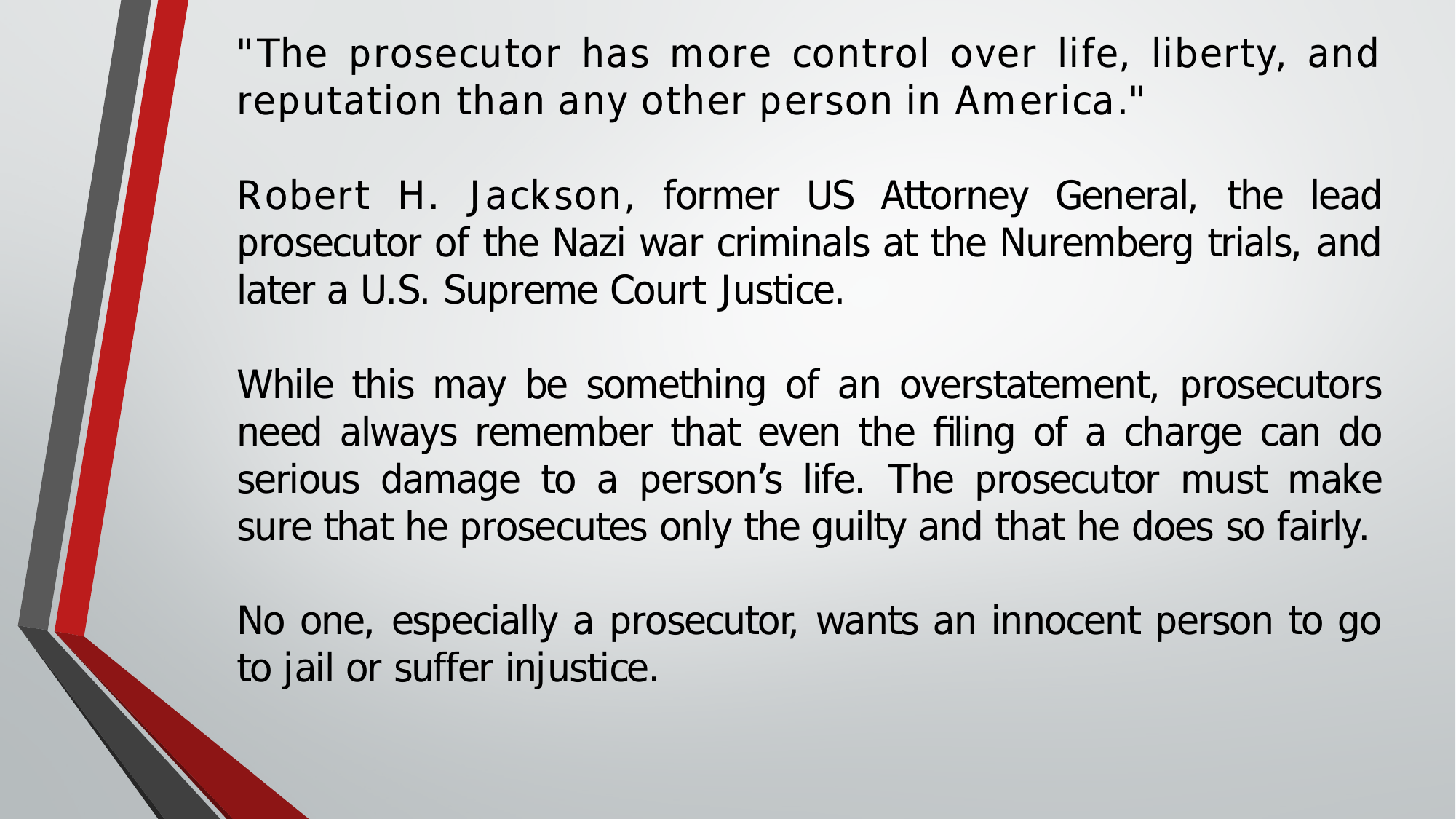

"The prosecutor has more control over life, liberty, and reputation than any other person in America."

Robert H. Jackson, former US Attorney General, the lead prosecutor of the Nazi war criminals at the Nuremberg trials, and later a U.S. Supreme Court Justice.

While this may be something of an overstatement, prosecutors need always remember that even the filing of a charge can do serious damage to a person’s life. The prosecutor must make sure that he prosecutes only the guilty and that he does so fairly.

No one, especially a prosecutor, wants an innocent person to go to jail or suffer injustice.